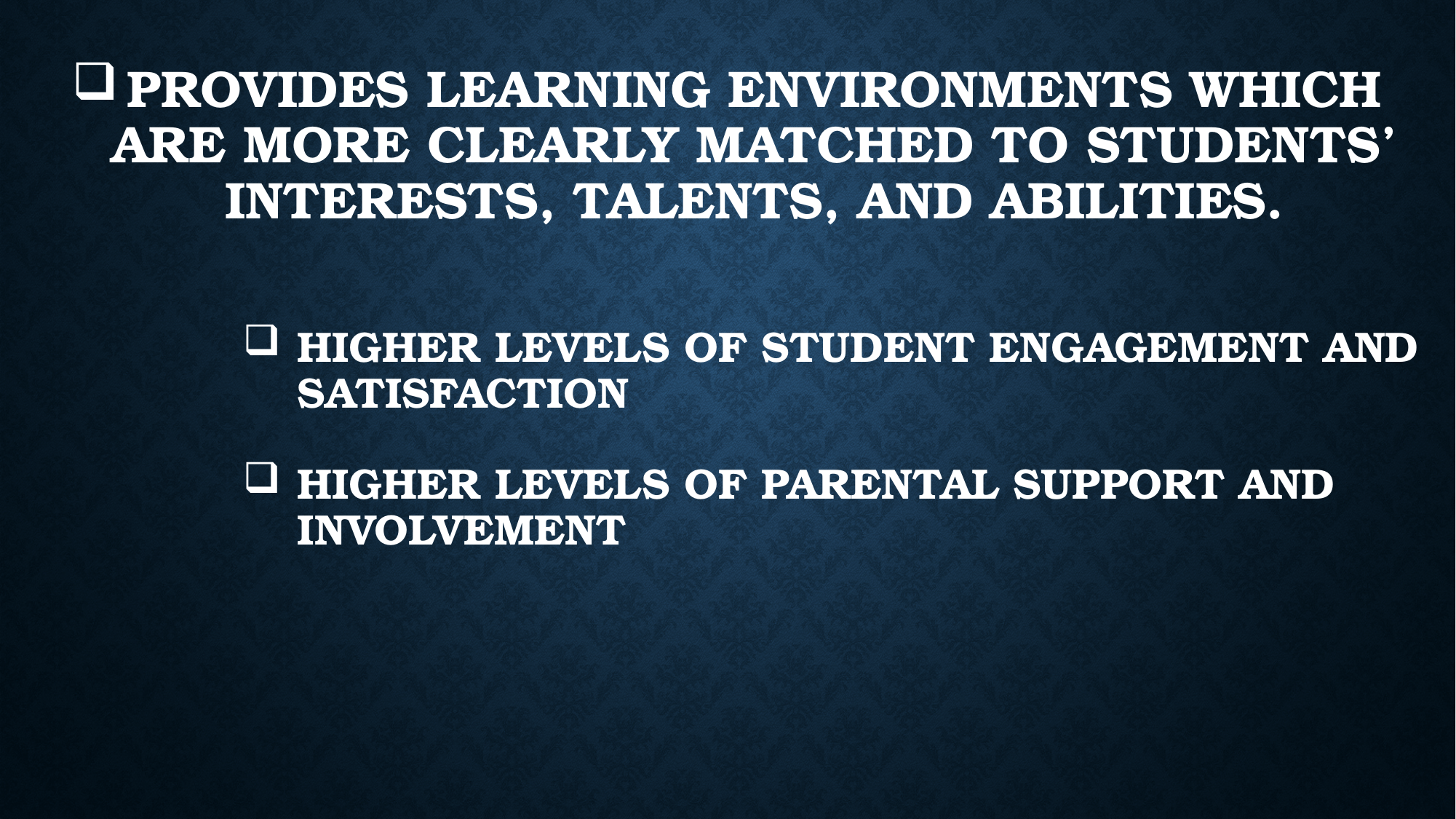

# Provides learning environments which are more clearly matched to students’ interests, talents, and abilities.
Higher levels of student engagement and satisfaction

Higher levels of parental support and involvement